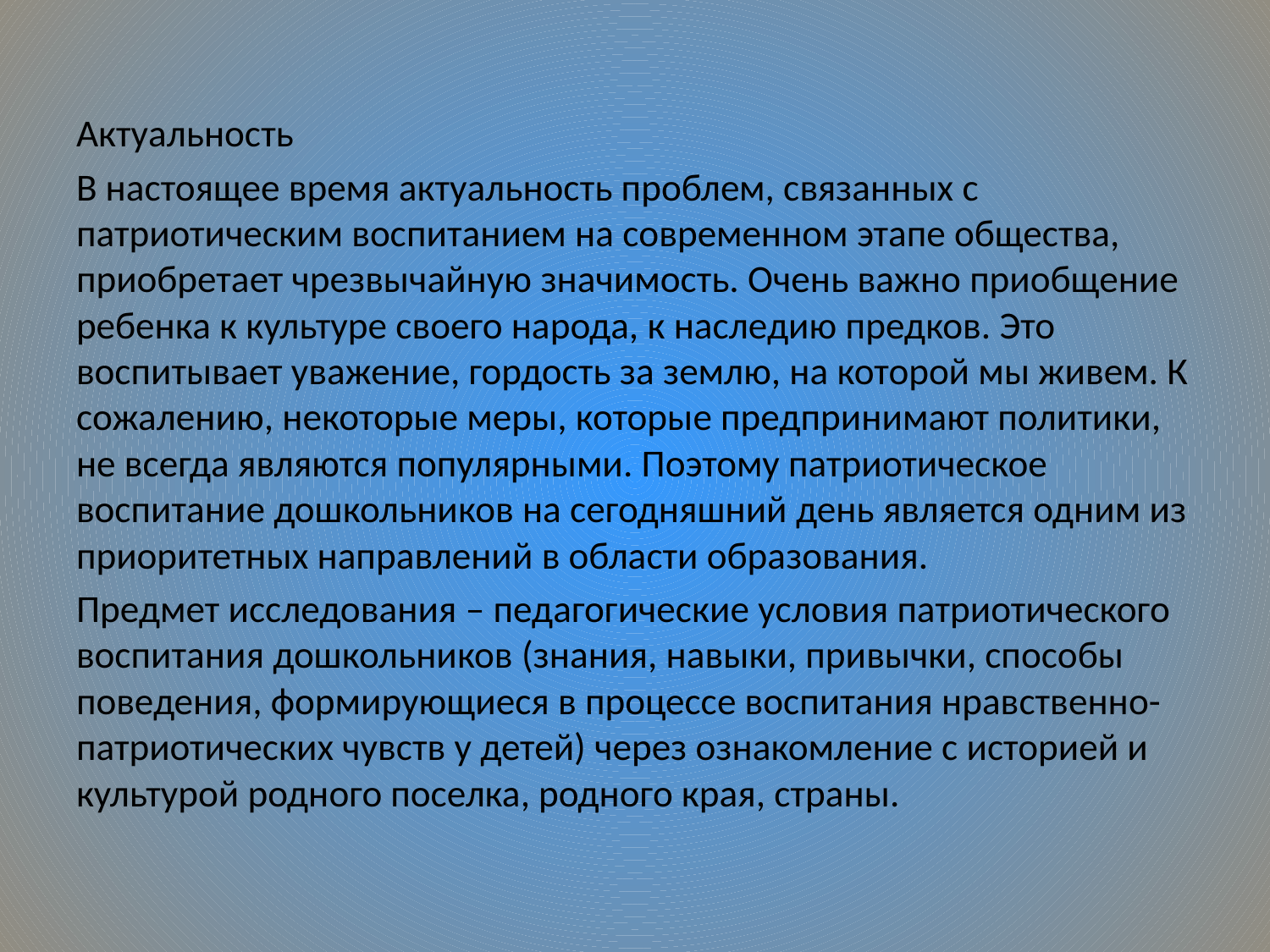

Актуальность
В настоящее время актуальность проблем, связанных с патриотическим воспитанием на современном этапе общества, приобретает чрезвычайную значимость. Очень важно приобщение ребенка к культуре своего народа, к наследию предков. Это воспитывает уважение, гордость за землю, на которой мы живем. К сожалению, некоторые меры, которые предпринимают политики, не всегда являются популярными. Поэтому патриотическое воспитание дошкольников на сегодняшний день является одним из приоритетных направлений в области образования.
Предмет исследования – педагогические условия патриотического воспитания дошкольников (знания, навыки, привычки, способы поведения, формирующиеся в процессе воспитания нравственно-патриотических чувств у детей) через ознакомление с историей и культурой родного поселка, родного края, страны.